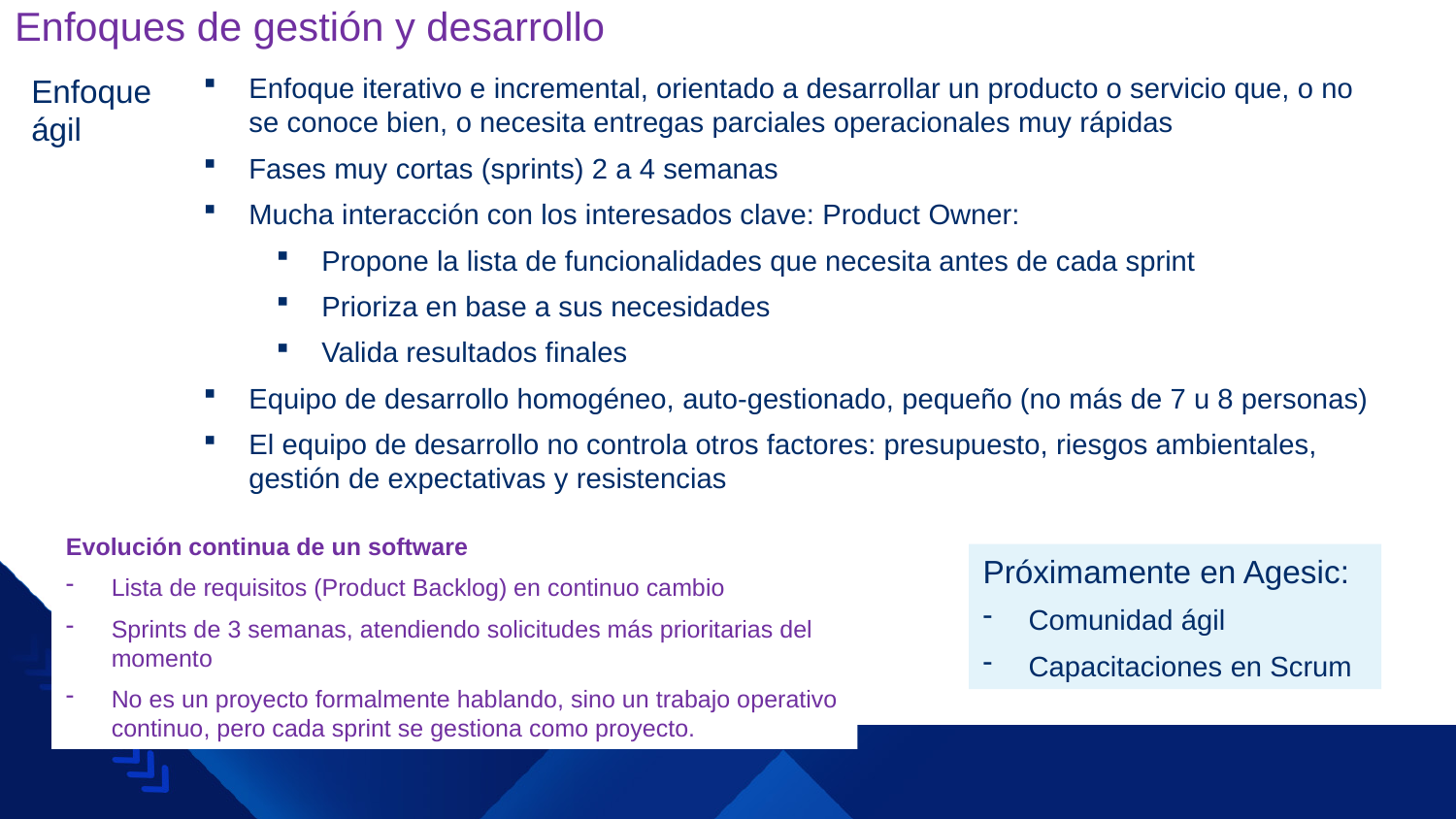

# Enfoques de gestión y desarrollo
Enfoque iterativo e incremental, orientado a desarrollar un producto o servicio que, o no se conoce bien, o necesita entregas parciales operacionales muy rápidas
Fases muy cortas (sprints) 2 a 4 semanas
Mucha interacción con los interesados clave: Product Owner:
Propone la lista de funcionalidades que necesita antes de cada sprint
Prioriza en base a sus necesidades
Valida resultados finales
Equipo de desarrollo homogéneo, auto-gestionado, pequeño (no más de 7 u 8 personas)
El equipo de desarrollo no controla otros factores: presupuesto, riesgos ambientales, gestión de expectativas y resistencias
Enfoque ágil
Evolución continua de un software
Lista de requisitos (Product Backlog) en continuo cambio
Sprints de 3 semanas, atendiendo solicitudes más prioritarias del momento
No es un proyecto formalmente hablando, sino un trabajo operativo continuo, pero cada sprint se gestiona como proyecto.
Próximamente en Agesic:
Comunidad ágil
Capacitaciones en Scrum